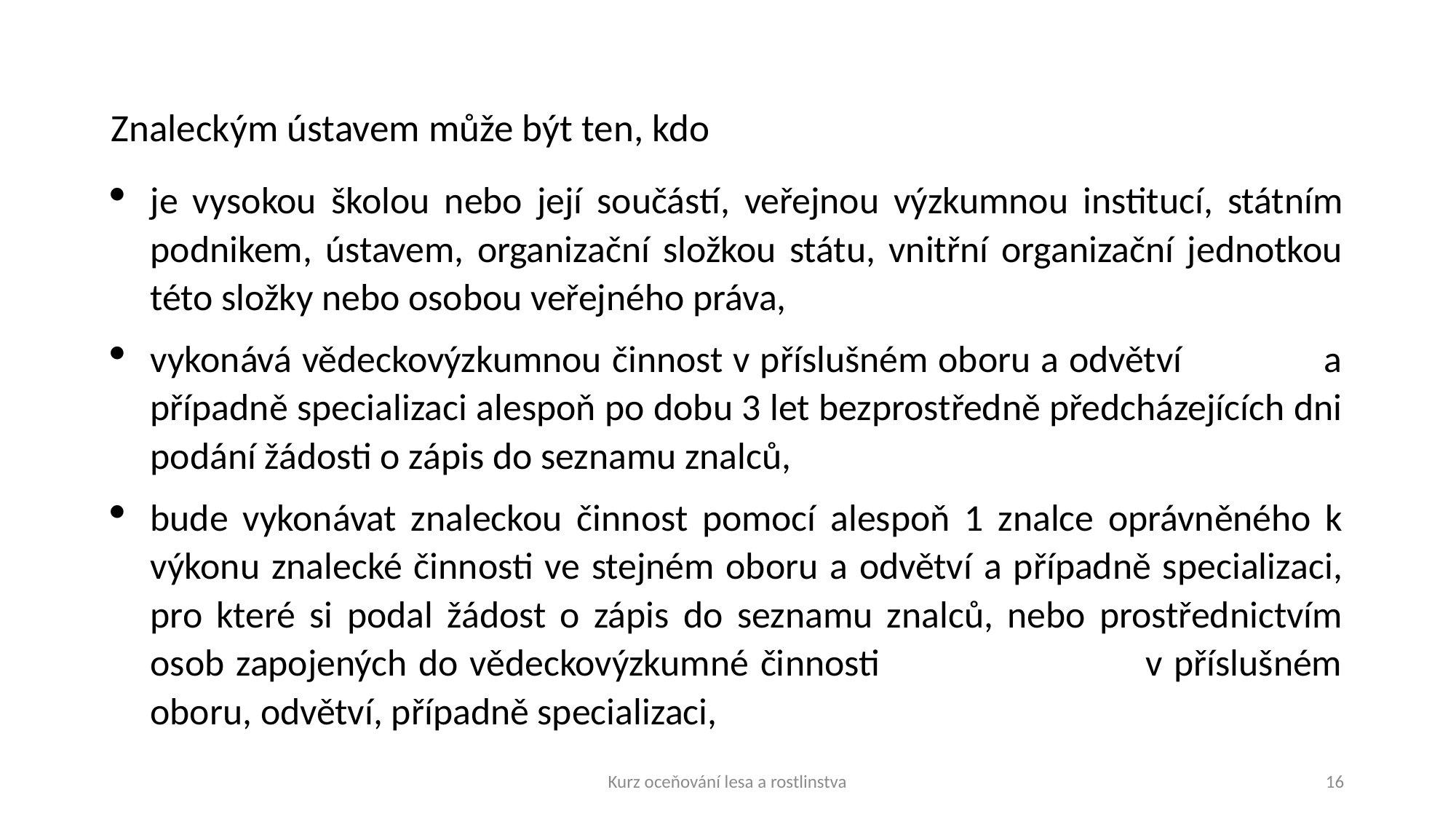

# Znaleckým ústavem může být ten, kdo
je vysokou školou nebo její součástí, veřejnou výzkumnou institucí, státním podnikem, ústavem, organizační složkou státu, vnitřní organizační jednotkou této složky nebo osobou veřejného práva,
vykonává vědeckovýzkumnou činnost v příslušném oboru a odvětví              a případně specializaci alespoň po dobu 3 let bezprostředně předcházejících dni podání žádosti o zápis do seznamu znalců,
bude vykonávat znaleckou činnost pomocí alespoň 1 znalce oprávněného k výkonu znalecké činnosti ve stejném oboru a odvětví a případně specializaci, pro které si podal žádost o zápis do seznamu znalců, nebo prostřednictvím osob zapojených do vědeckovýzkumné činnosti                       v příslušném oboru, odvětví, případně specializaci,

Kurz oceňování lesa a rostlinstva
16